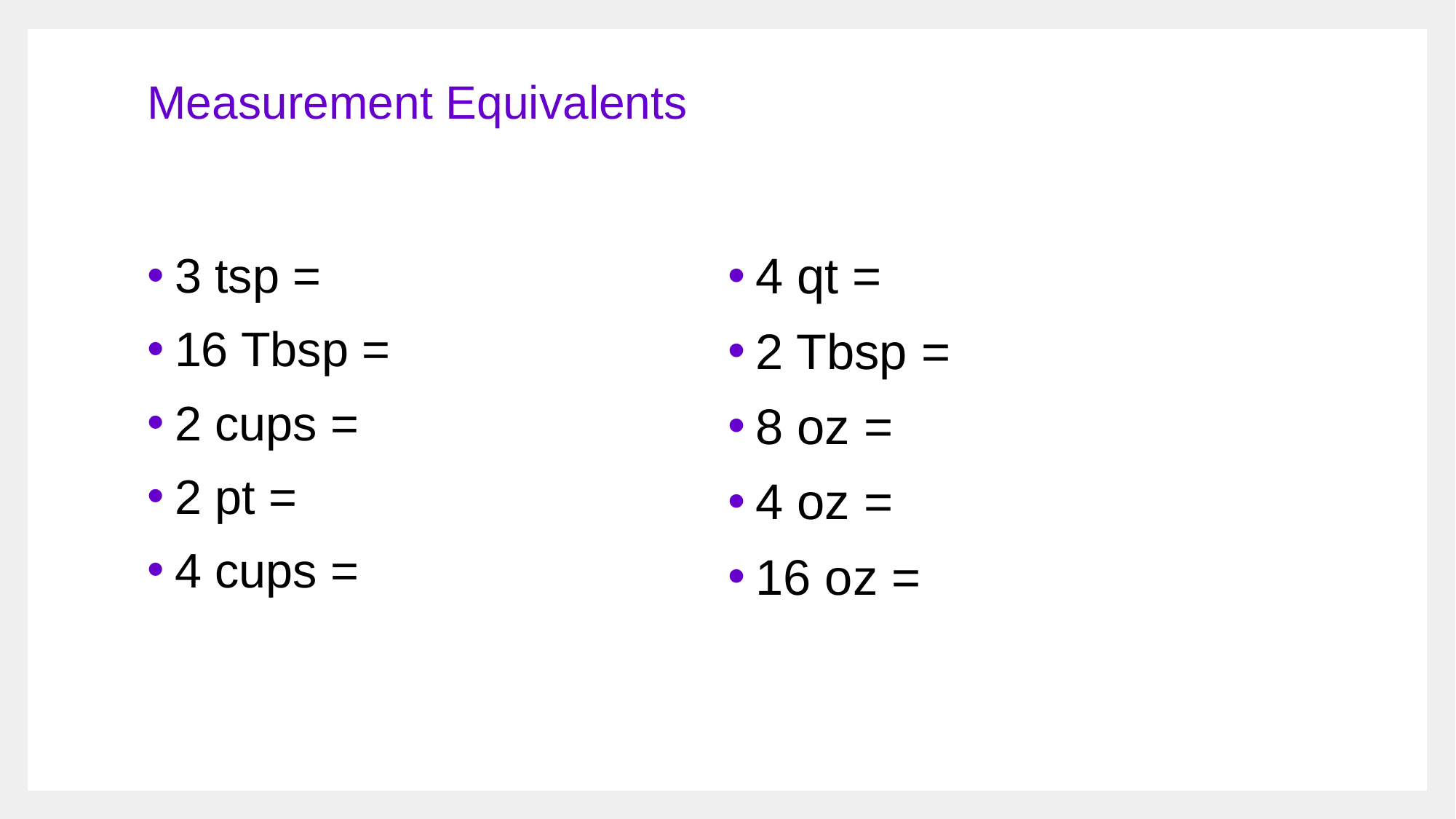

# Measurement Equivalents
4 qt =
2 Tbsp =
8 oz =
4 oz =
16 oz =
3 tsp =
16 Tbsp =
2 cups =
2 pt =
4 cups =